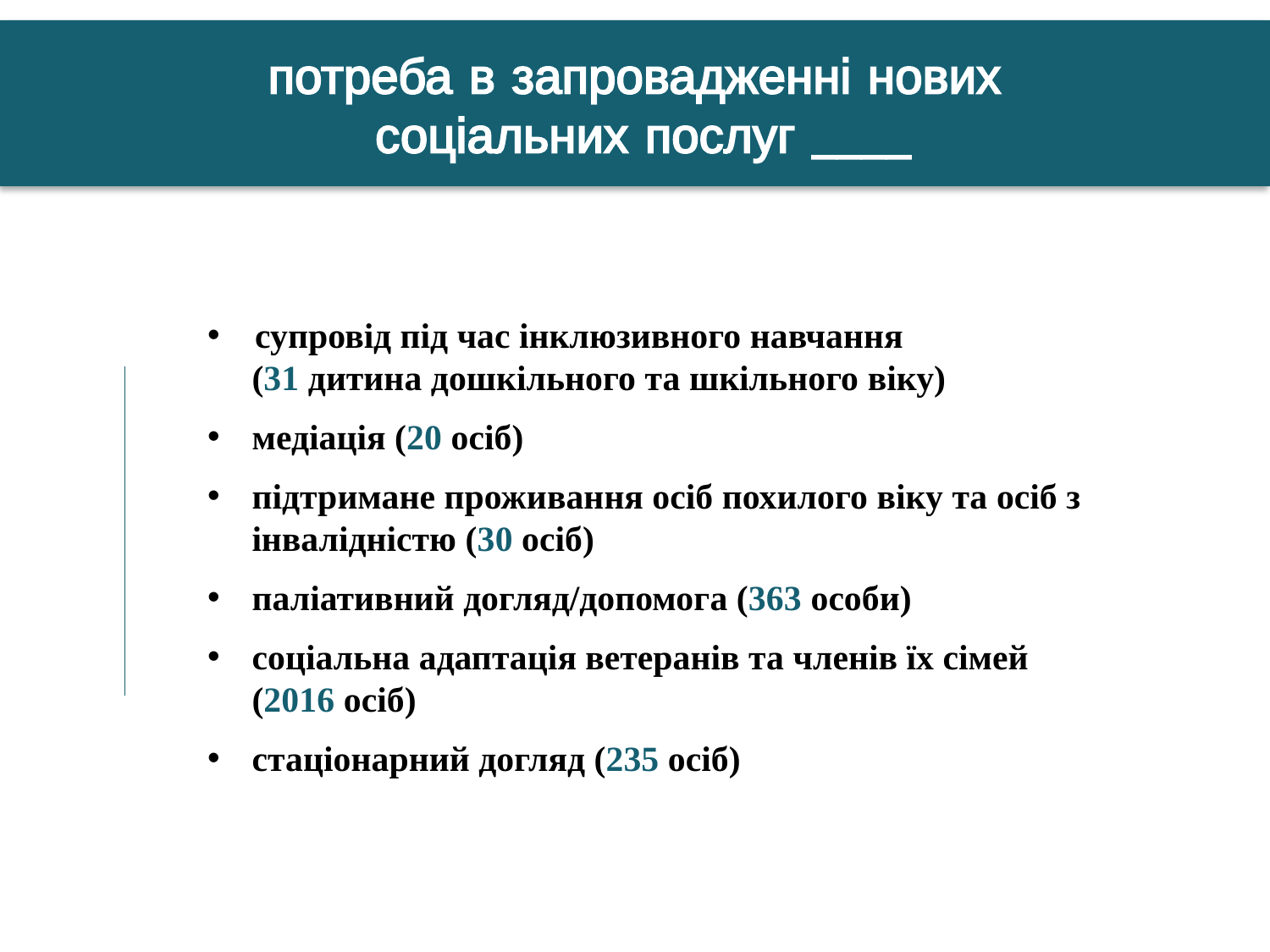

потреба в запровадженні нових
 соціальних послуг ____

супровід під час інклюзивного навчання
     (31 дитина дошкільного та шкільного віку)

 медіація (20 осіб)

 підтримане проживання осіб похилого віку та осіб з
     інвалідністю (30 осіб)

 паліативний догляд/допомога (363 особи)

 соціальна адаптація ветеранів та членів їх сімей
     (2016 осіб)

 стаціонарний догляд (235 осіб)